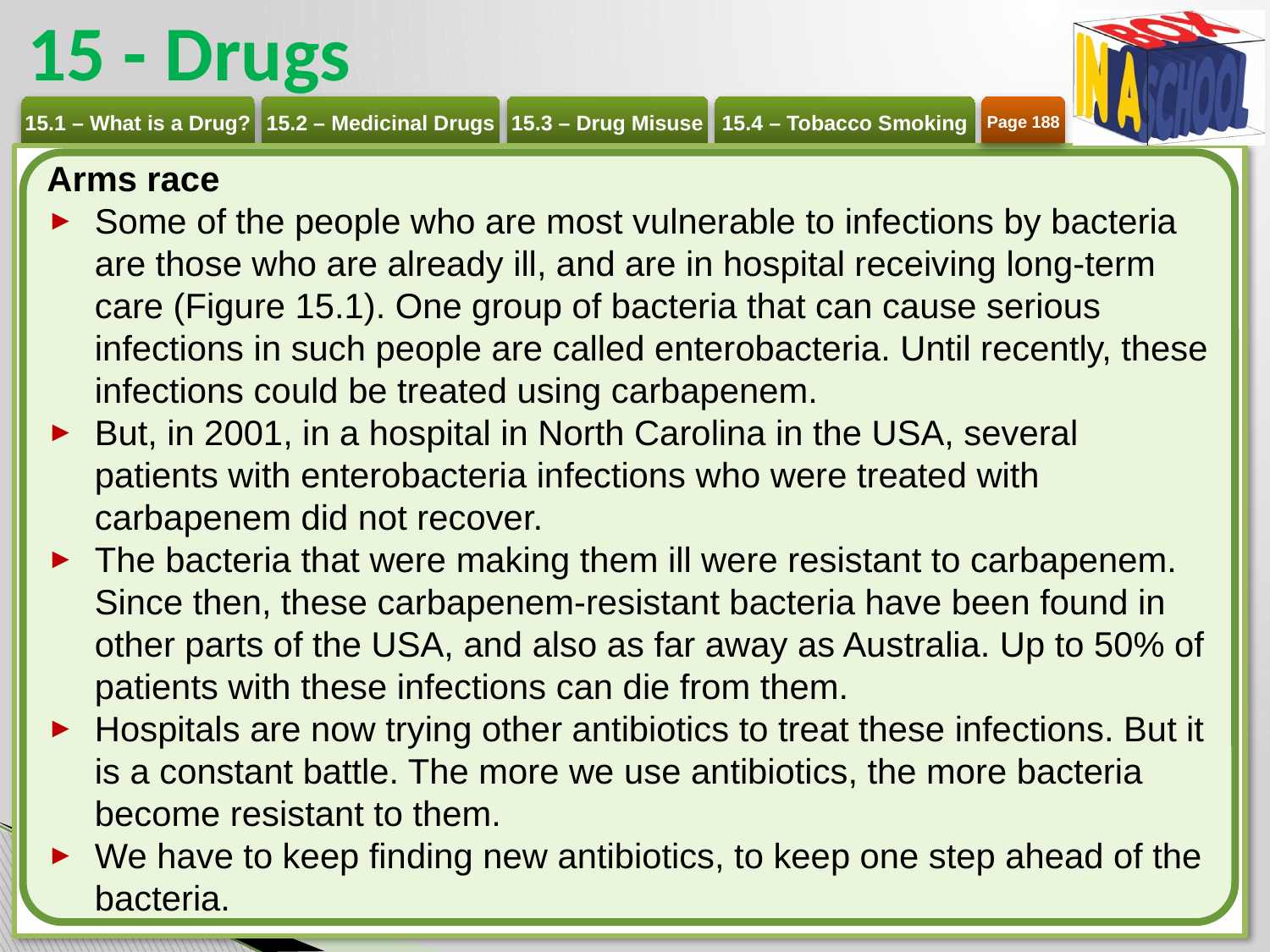

# 15 - Drugs
Page 188
Arms race
Some of the people who are most vulnerable to infections by bacteria are those who are already ill, and are in hospital receiving long-term care (Figure 15.1). One group of bacteria that can cause serious infections in such people are called enterobacteria. Until recently, these infections could be treated using carbapenem.
But, in 2001, in a hospital in North Carolina in the USA, several patients with enterobacteria infections who were treated with carbapenem did not recover.
The bacteria that were making them ill were resistant to carbapenem. Since then, these carbapenem-resistant bacteria have been found in other parts of the USA, and also as far away as Australia. Up to 50% of patients with these infections can die from them.
Hospitals are now trying other antibiotics to treat these infections. But it is a constant battle. The more we use antibiotics, the more bacteria become resistant to them.
We have to keep finding new antibiotics, to keep one step ahead of the bacteria.